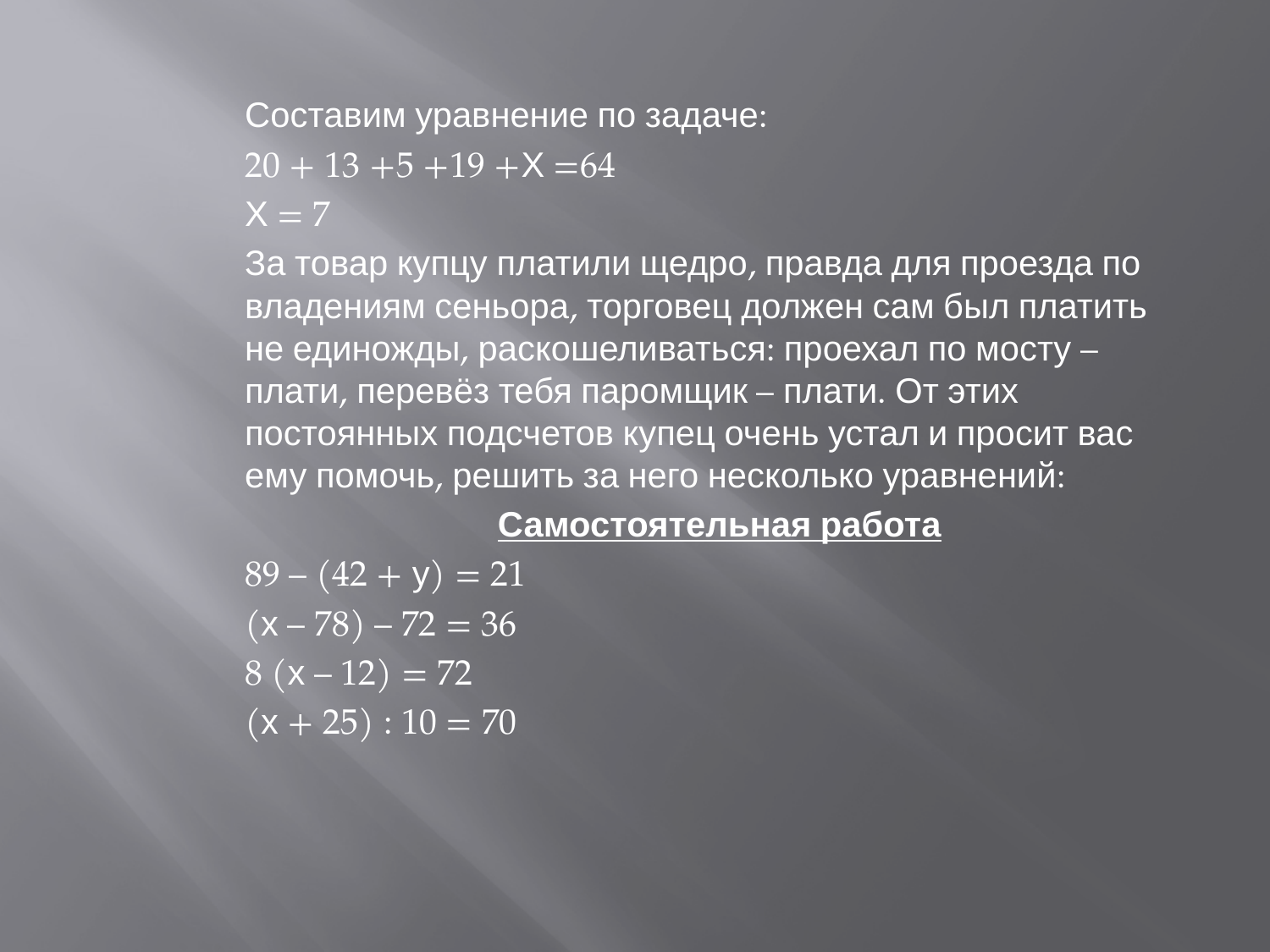

#
Составим уравнение по задаче:
20 + 13 +5 +19 +Х =64
Х = 7
За товар купцу платили щедро, правда для проезда по владениям сеньора, торговец должен сам был платить не единожды, раскошеливаться: проехал по мосту – плати, перевёз тебя паромщик – плати. От этих постоянных подсчетов купец очень устал и просит вас ему помочь, решить за него несколько уравнений:
Самостоятельная работа
89 – (42 + у) = 21
(х – 78) – 72 = 36
8 (х – 12) = 72
(х + 25) : 10 = 70